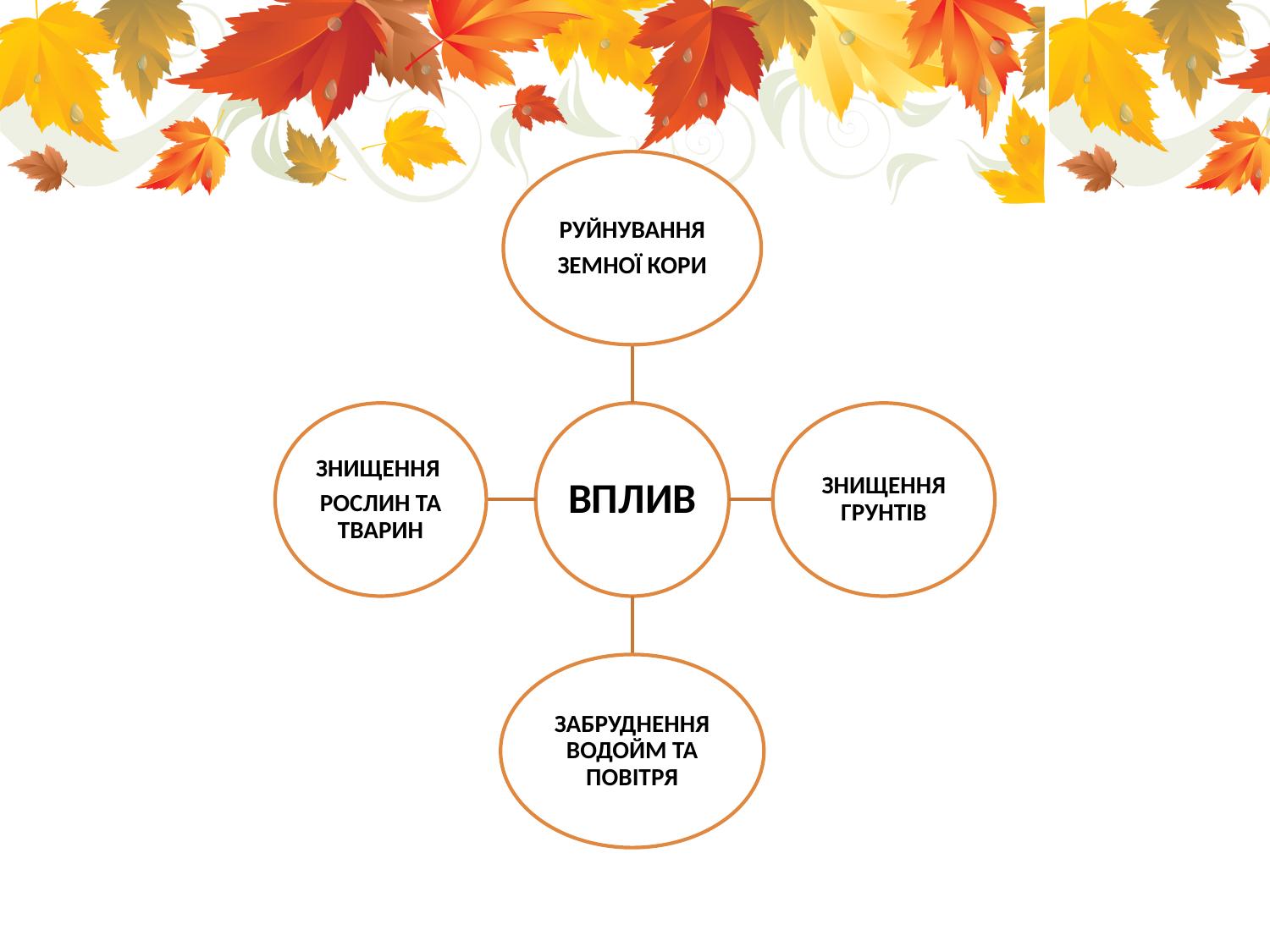

ВПЛИВ

РУЙНУВАННЯ
ЗЕМНОЇ КОРИ

ЗНИЩЕННЯ ГРУНТІВ

ЗАБРУДНЕННЯ ВОДОЙМ ТА ПОВІТРЯ

ЗНИЩЕННЯ
РОСЛИН ТА ТВАРИН